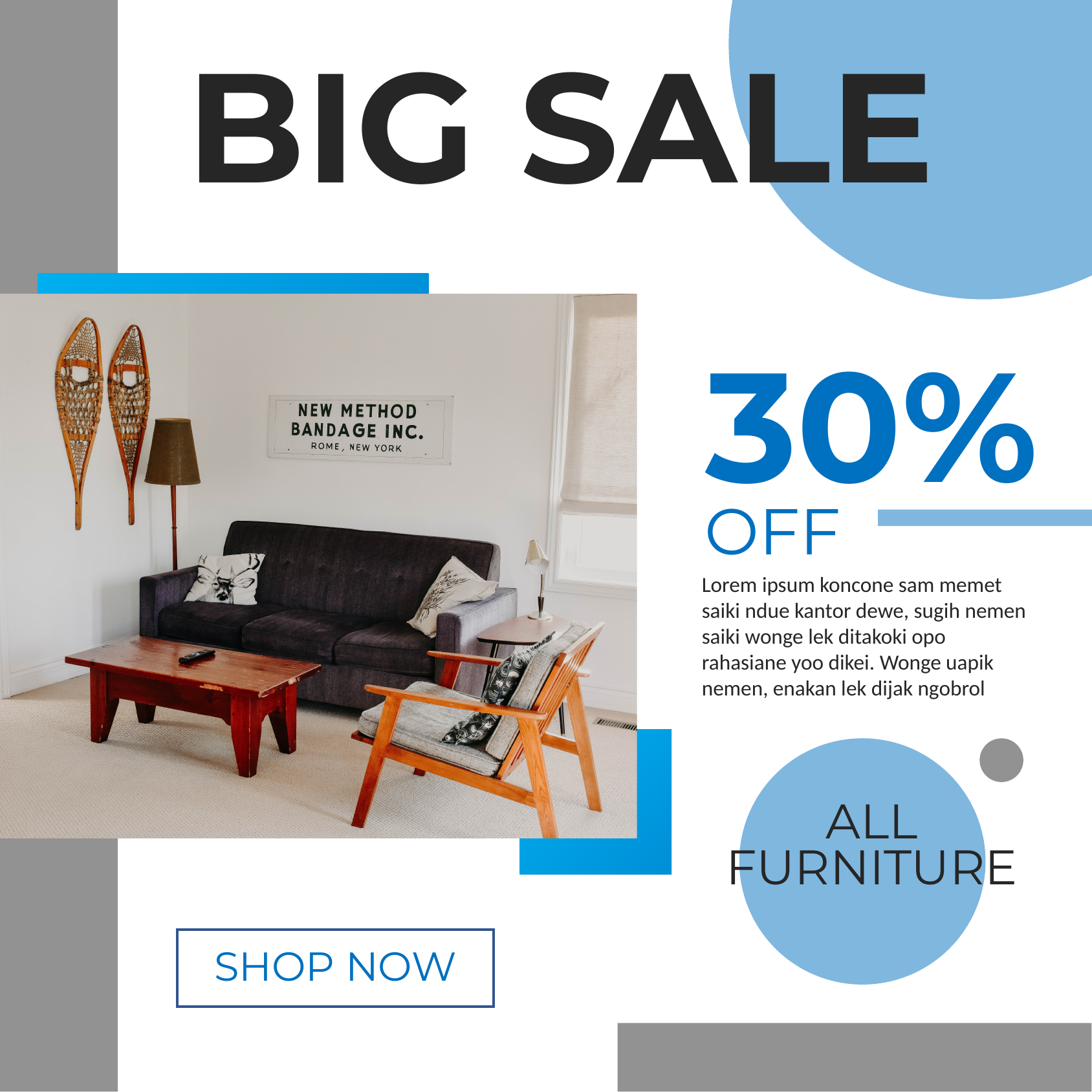

BIG SALE

30%
OFF

Lorem ipsum koncone sam memet saiki ndue kantor dewe, sugih nemen saiki wonge lek ditakoki opo rahasiane yoo dikei. Wonge uapik nemen, enakan lek dijak ngobrol

ALL FURNITURE

SHOP NOW